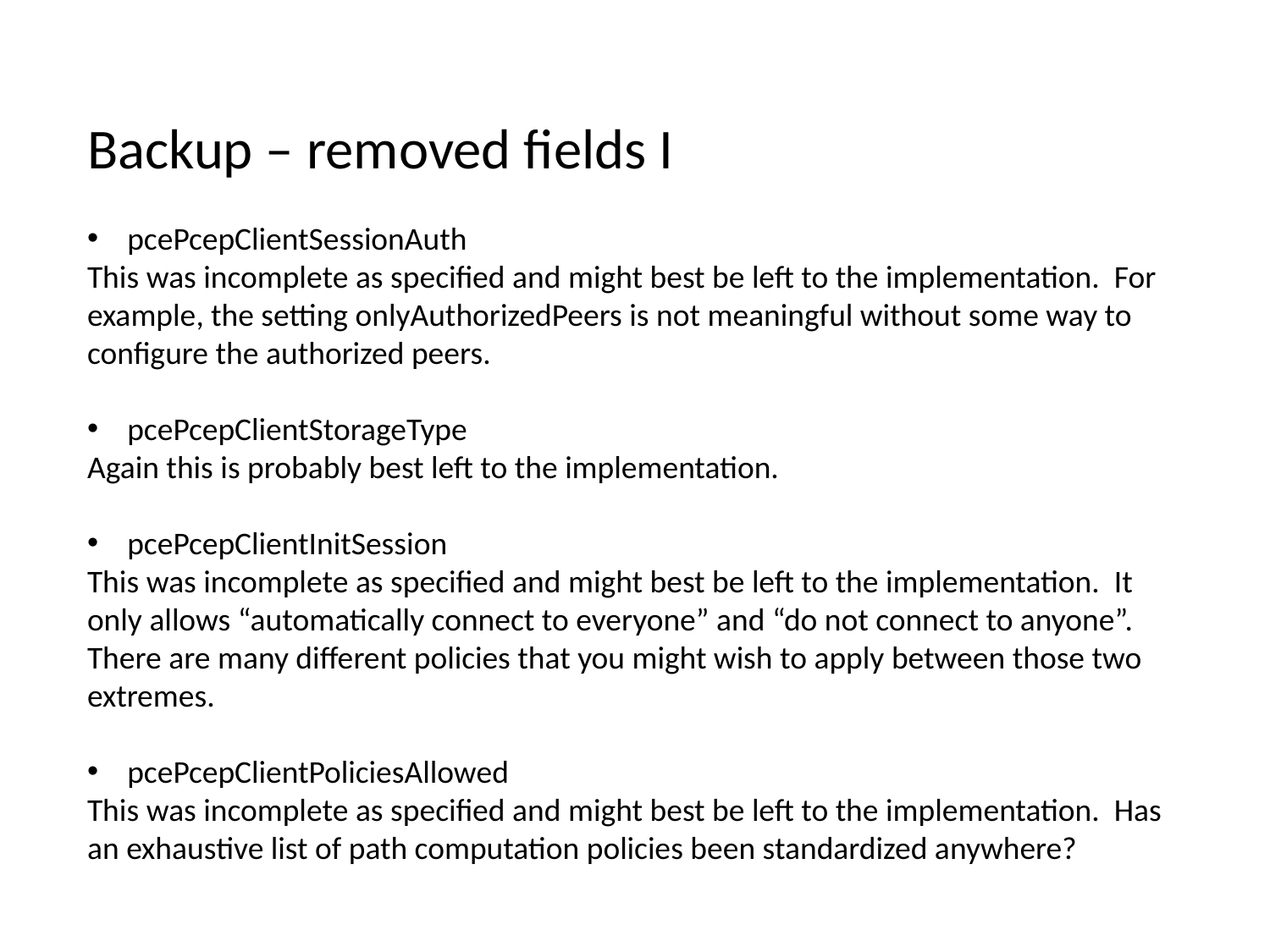

Backup – removed fields I

    pcePcepClientSessionAuth
This was incomplete as specified and might best be left to the implementation.  For example, the setting onlyAuthorizedPeers is not meaningful without some way to configure the authorized peers.

    pcePcepClientStorageType
Again this is probably best left to the implementation.

    pcePcepClientInitSession
This was incomplete as specified and might best be left to the implementation.  It only allows “automatically connect to everyone” and “do not connect to anyone”.  There are many different policies that you might wish to apply between those two extremes.

    pcePcepClientPoliciesAllowed
This was incomplete as specified and might best be left to the implementation.  Has an exhaustive list of path computation policies been standardized anywhere?